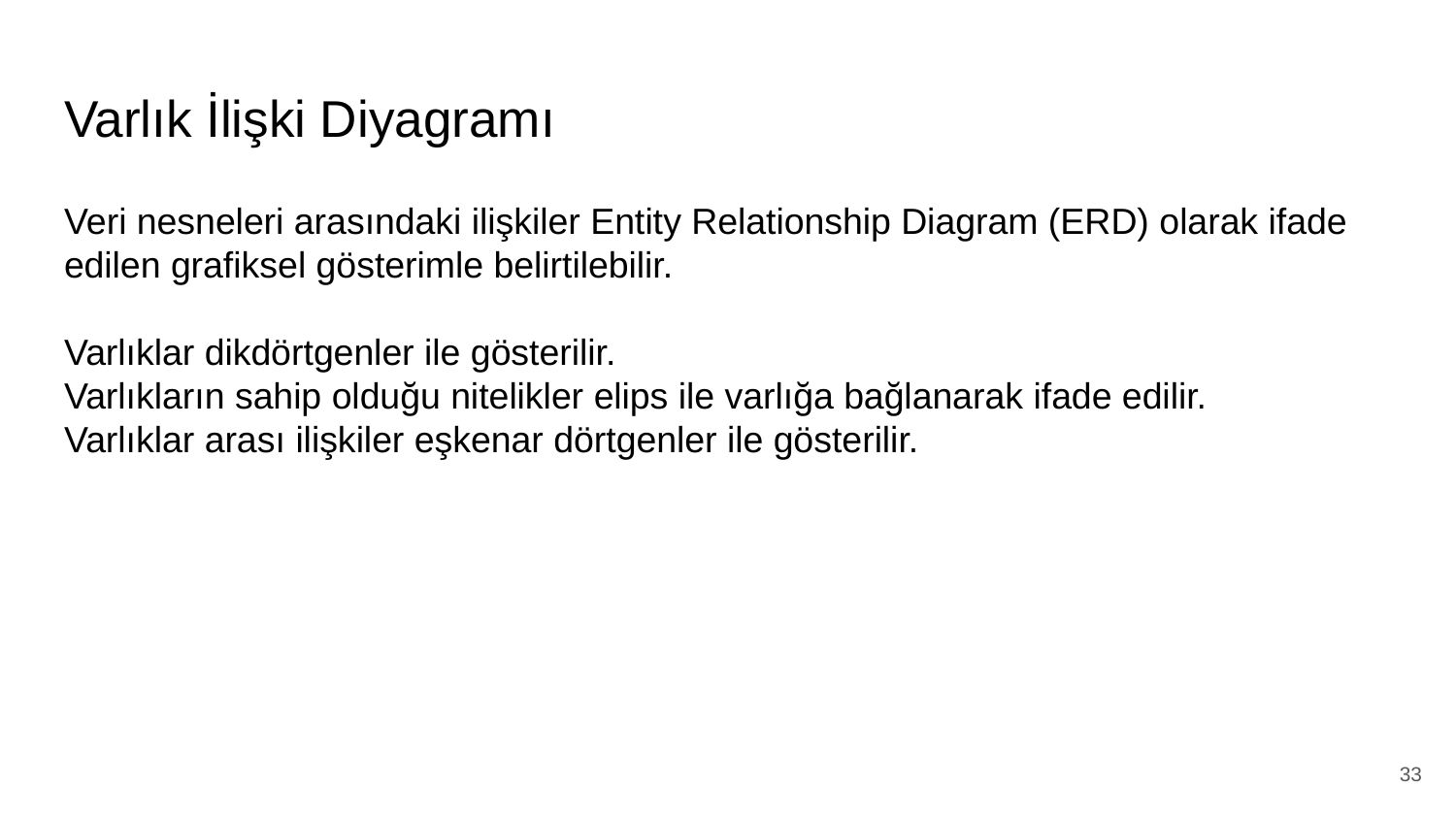

# Varlık İlişki Diyagramı
Veri nesneleri arasındaki ilişkiler Entity Relationship Diagram (ERD) olarak ifade edilen grafiksel gösterimle belirtilebilir.

Varlıklar dikdörtgenler ile gösterilir.
Varlıkların sahip olduğu nitelikler elips ile varlığa bağlanarak ifade edilir.
Varlıklar arası ilişkiler eşkenar dörtgenler ile gösterilir.
33